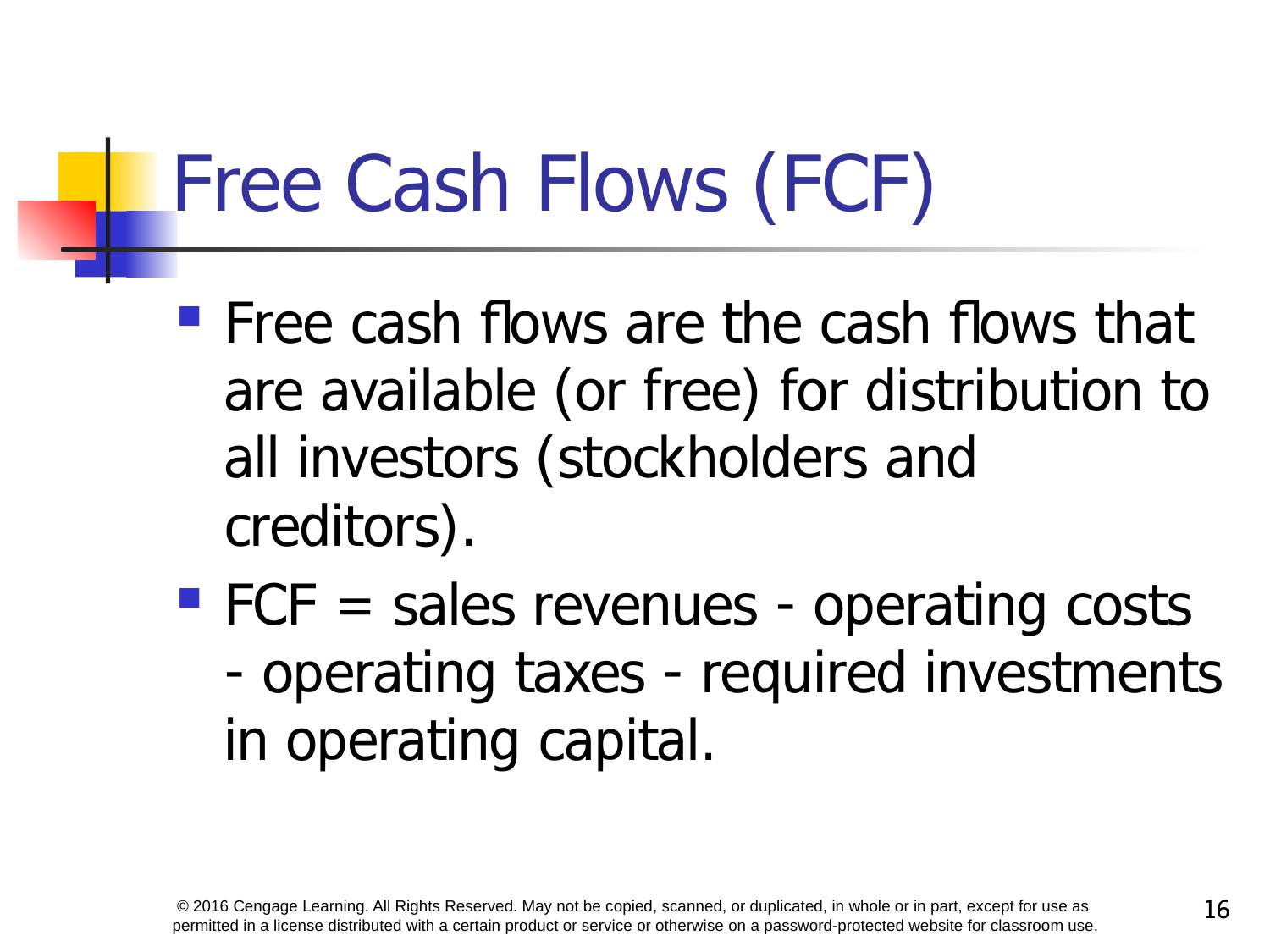

# Free Cash Flows (FCF)
Free cash flows are the cash flows that are available (or free) for distribution to all investors (stockholders and creditors).
FCF = sales revenues - operating costs - operating taxes - required investments in operating capital.

16